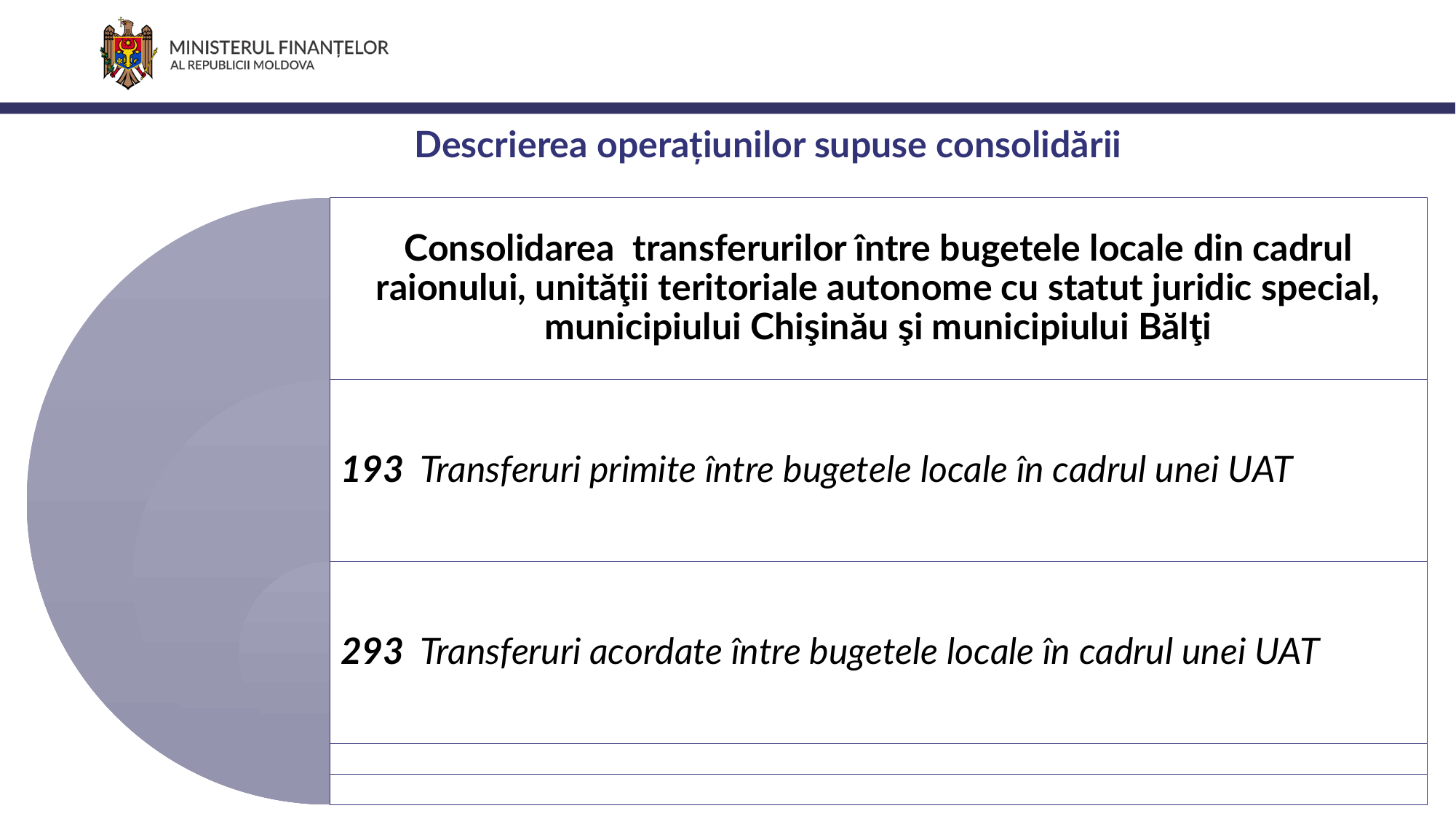

Descrierea operațiunilor supuse consolidării

Consolidarea  transferurilor între bugetele locale din cadrul raionului, unităţii teritoriale autonome cu statut juridic special, municipiului Chişinău şi municipiului Bălţi
193  Transferuri primite între bugetele locale în cadrul unei UAT
293  Transferuri acordate între bugetele locale în cadrul unei UAT